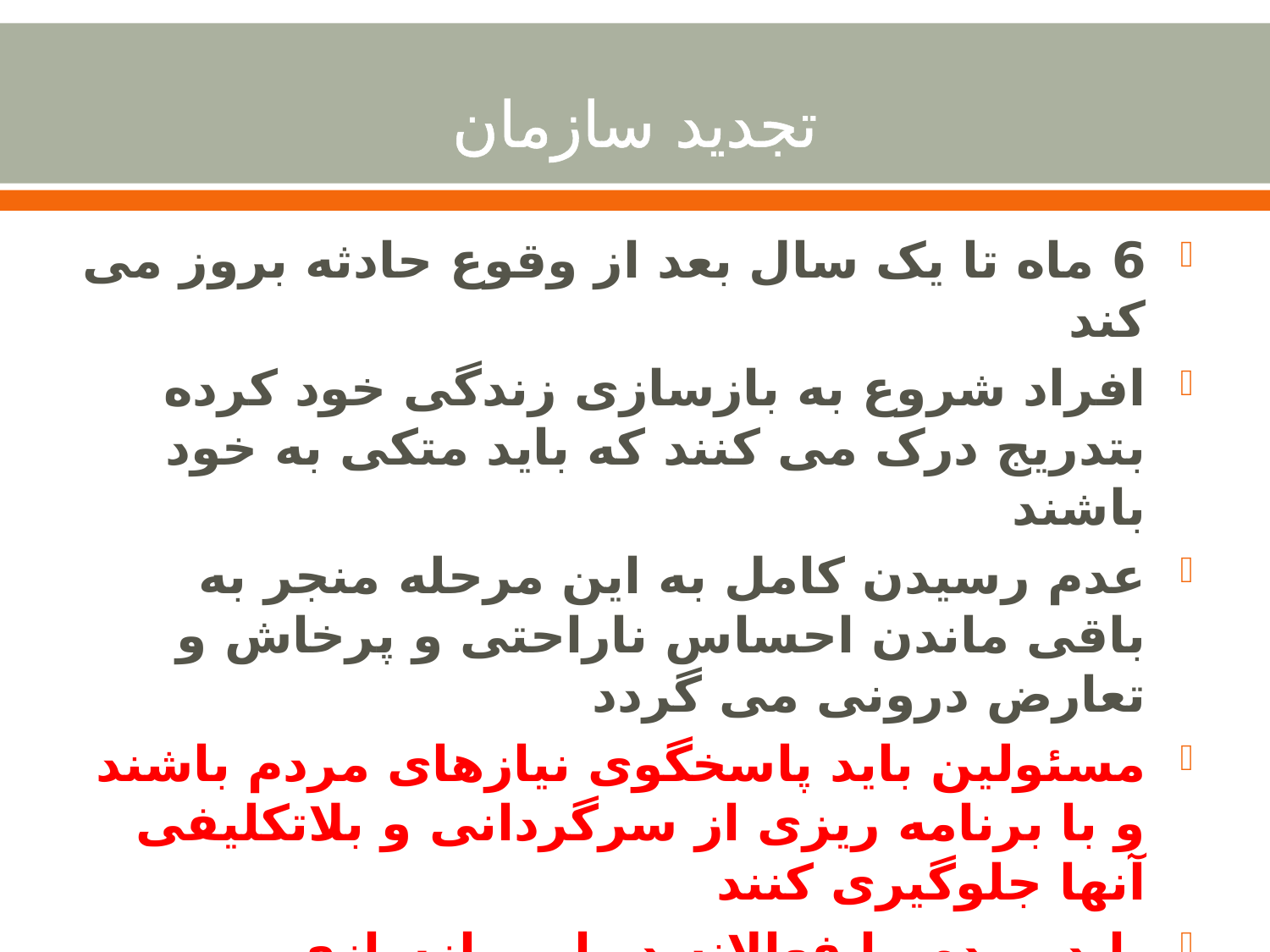

# تجديد سازمان
6 ماه تا يک سال بعد از وقوع حادثه بروز می کند
افراد شروع به بازسازی زندگی خود کرده بتدريج درک می کنند که بايد متکی به خود باشند
عدم رسيدن کامل به اين مرحله منجر به باقی ماندن احساس ناراحتی و پرخاش و تعارض درونی می گردد
مسئولين بايد پاسخگوی نيازهای مردم باشند و با برنامه ريزی از سرگردانی و بلاتکليفی آنها جلوگيری کنند
بايد مردم را فعالانه در امر بازسازی مشارکت دهند